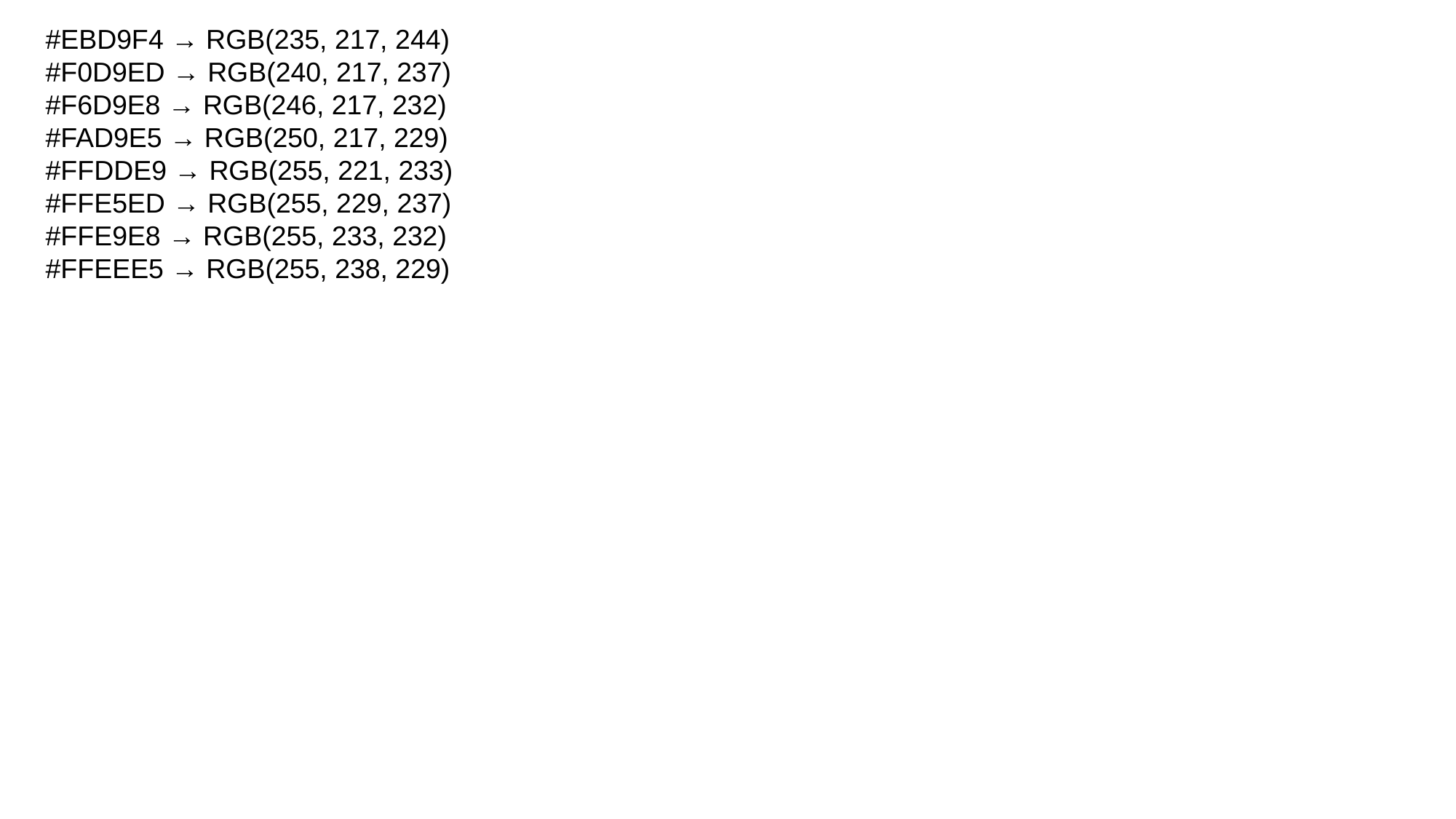

#EBD9F4 → RGB(235, 217, 244) #F0D9ED → RGB(240, 217, 237) #F6D9E8 → RGB(246, 217, 232) #FAD9E5 → RGB(250, 217, 229) #FFDDE9 → RGB(255, 221, 233) #FFE5ED → RGB(255, 229, 237) #FFE9E8 → RGB(255, 233, 232) #FFEEE5 → RGB(255, 238, 229)